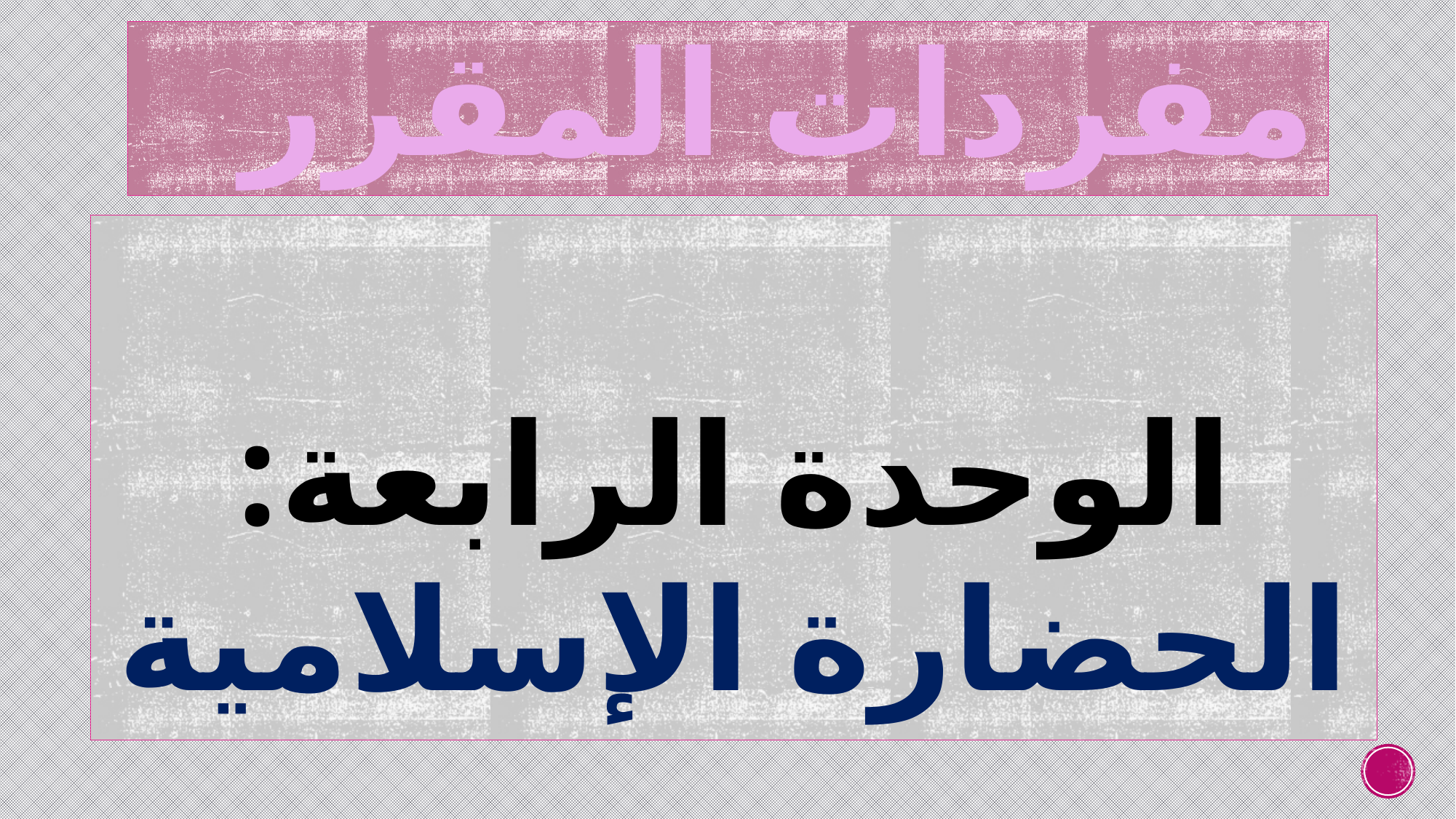

# مفردات المقرر

الوحدة الرابعة:
الحضارة الإسلامية